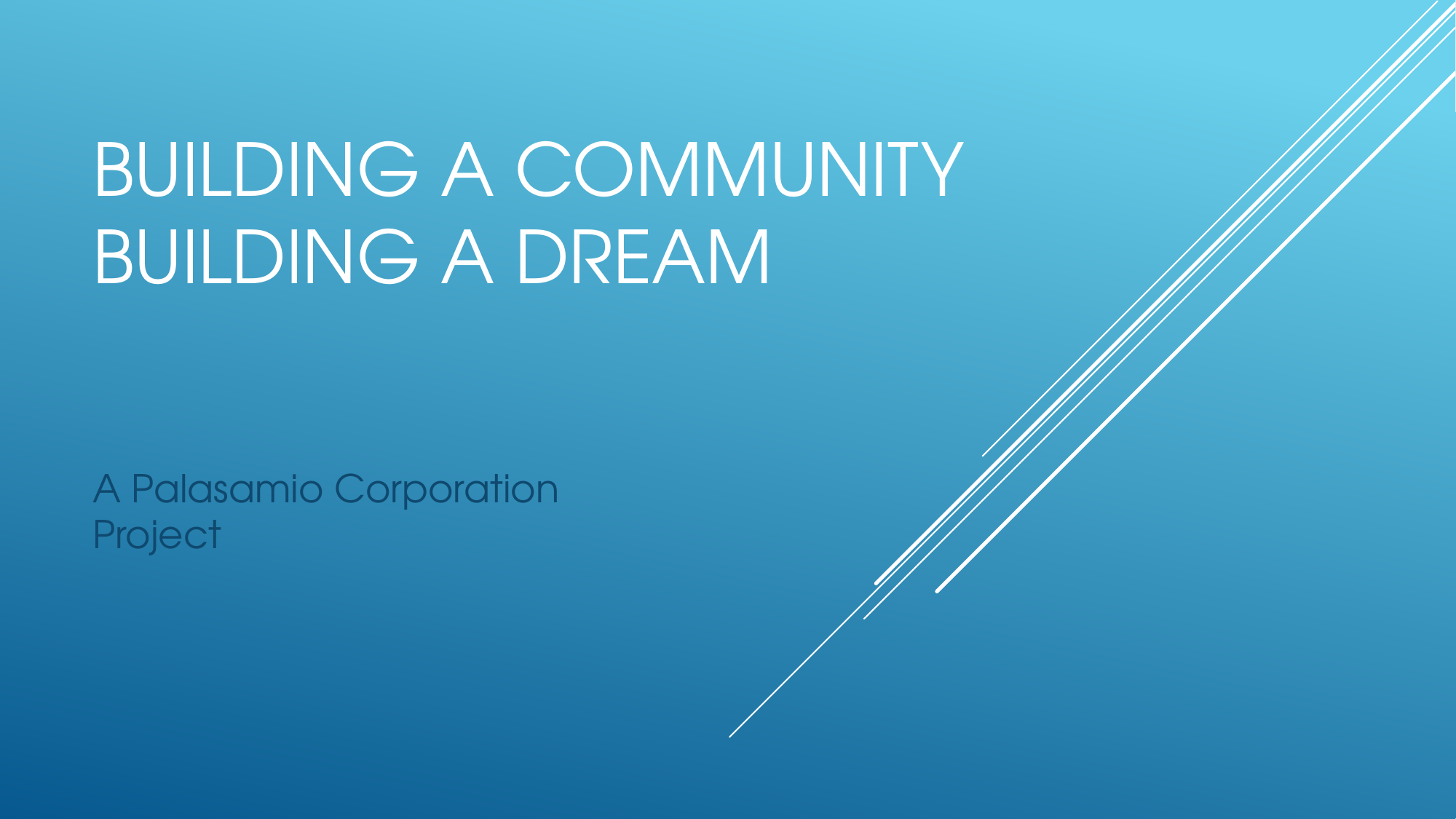

# Building a community Building a Dream
A Palasamio Corporation Project